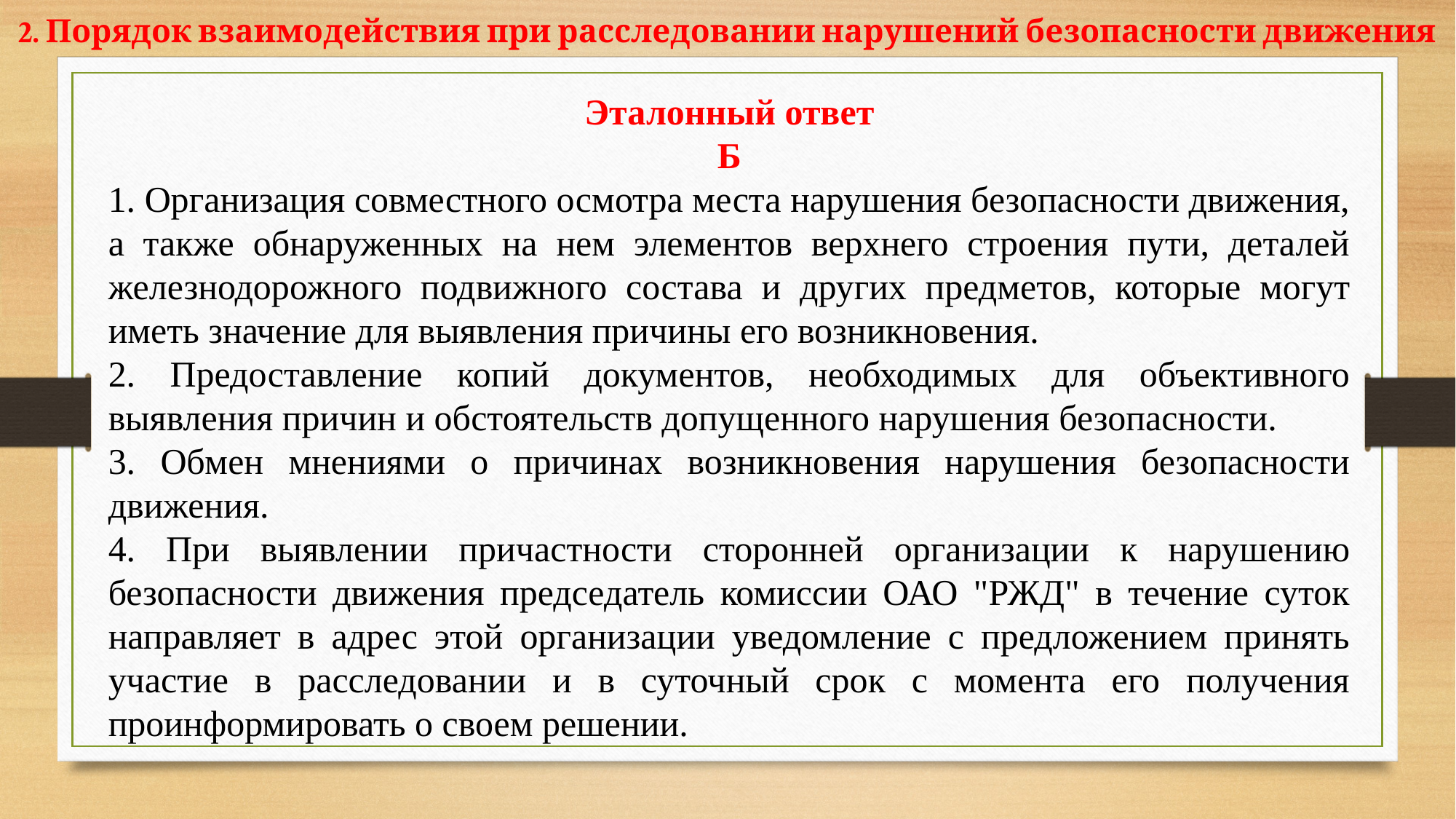

2. Порядок взаимодействия при расследовании нарушений безопасности движения
Эталонный ответ
Б
1. Организация совместного осмотра места нарушения безопасности движения, а также обнаруженных на нем элементов верхнего строения пути, деталей железнодорожного подвижного состава и других предметов, которые могут иметь значение для выявления причины его возникновения.
2. Предоставление копий документов, необходимых для объективного выявления причин и обстоятельств допущенного нарушения безопасности.
3. Обмен мнениями о причинах возникновения нарушения безопасности движения.
4. При выявлении причастности сторонней организации к нарушению безопасности движения председатель комиссии ОАО "РЖД" в течение суток направляет в адрес этой организации уведомление с предложением принять участие в расследовании и в суточный срок с момента его получения проинформировать о своем решении.